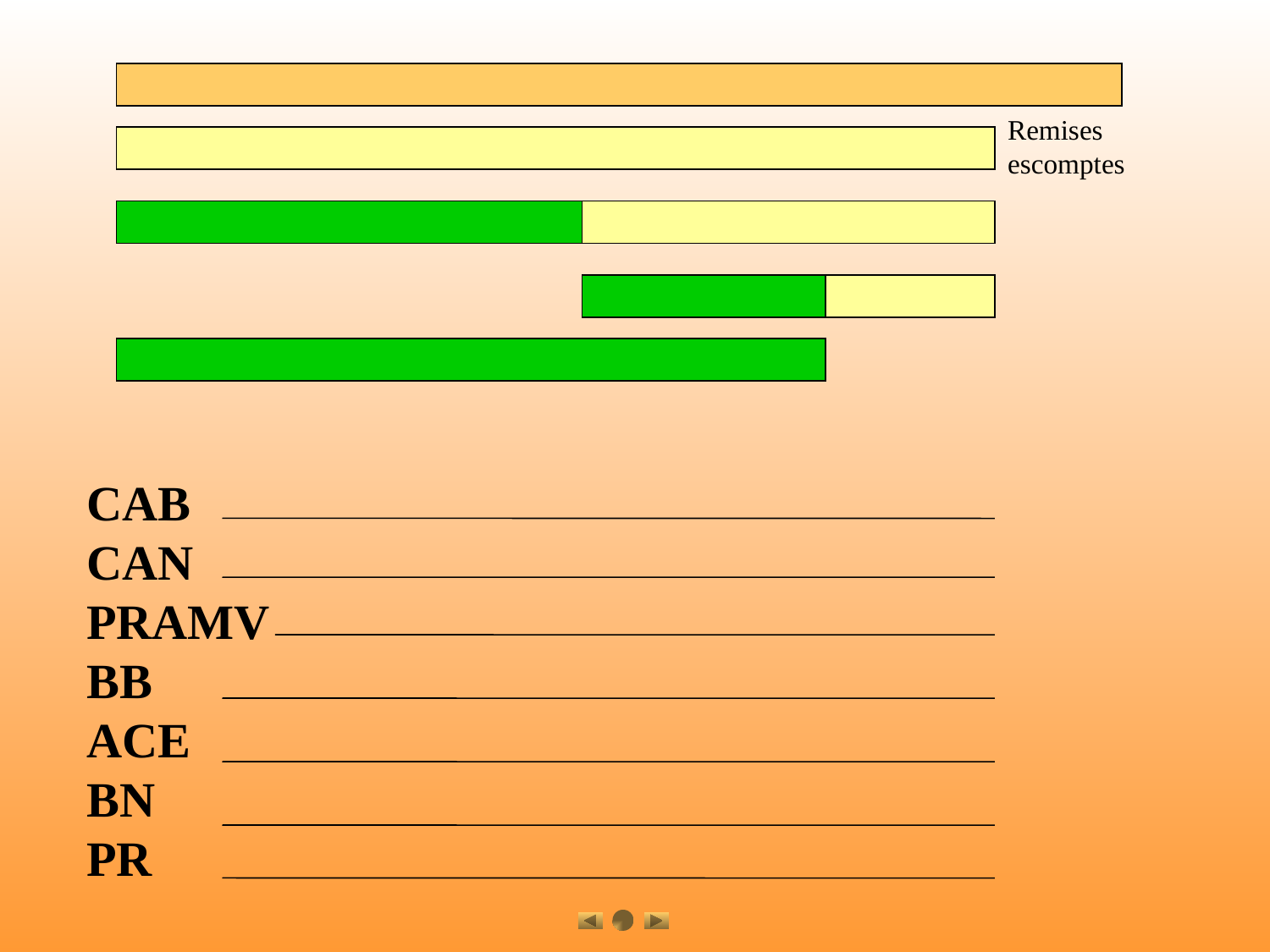

Remises
escomptes

CAB
CAN
PRAMV
BB
ACE
BN
PR